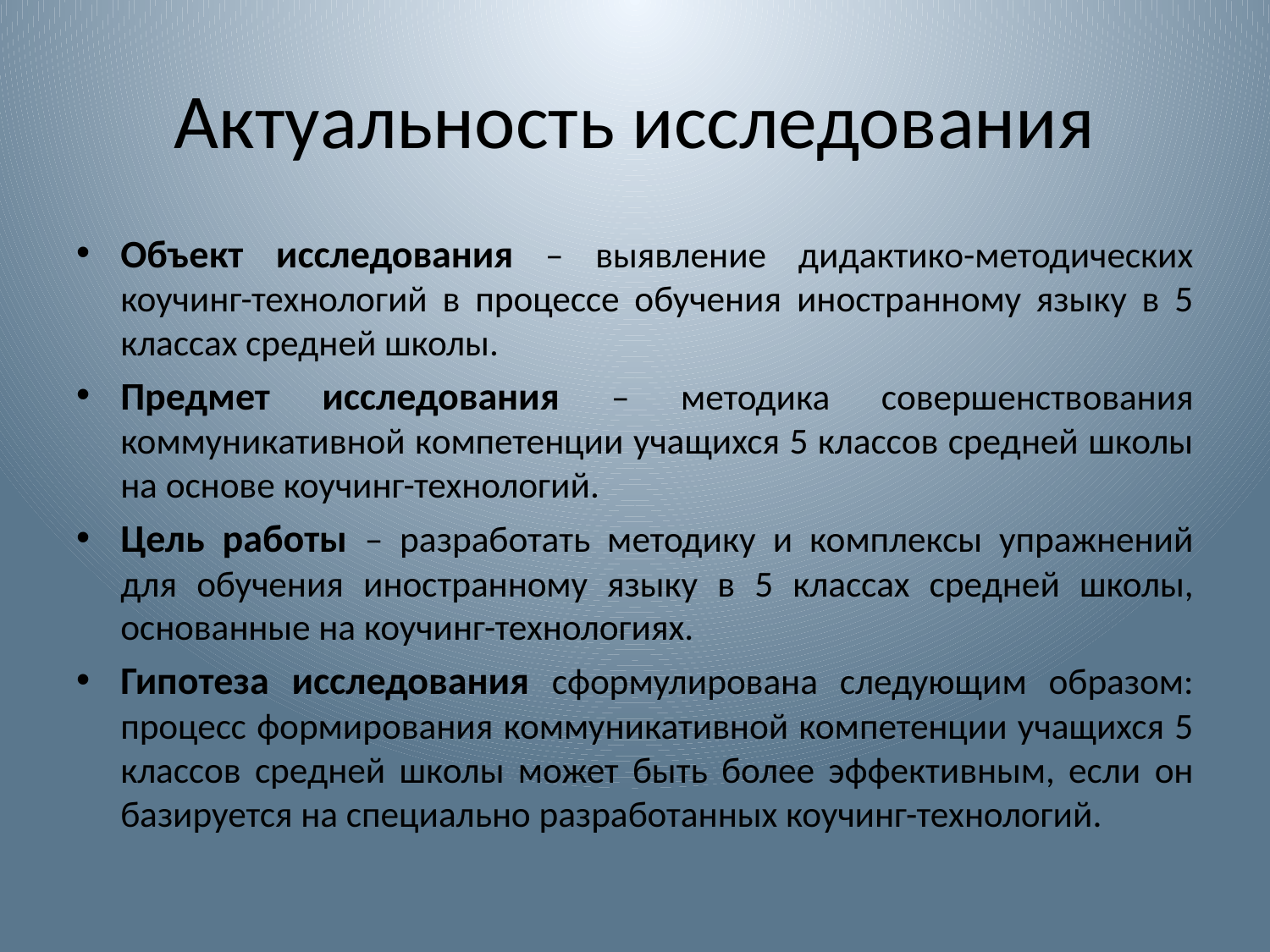

# Актуальность исследования
Объект исследования – выявление дидактико-методических коучинг-технологий в процессе обучения иностранному языку в 5 классах средней школы.
Предмет исследования – методика совершенствования коммуникативной компетенции учащихся 5 классов средней школы на основе коучинг-технологий.
Цель работы – разработать методику и комплексы упражнений для обучения иностранному языку в 5 классах средней школы, основанные на коучинг-технологиях.
Гипотеза исследования сформулирована следующим образом: процесс формирования коммуникативной компетенции учащихся 5 классов средней школы может быть более эффективным, если он базируется на специально разработанных коучинг-технологий.